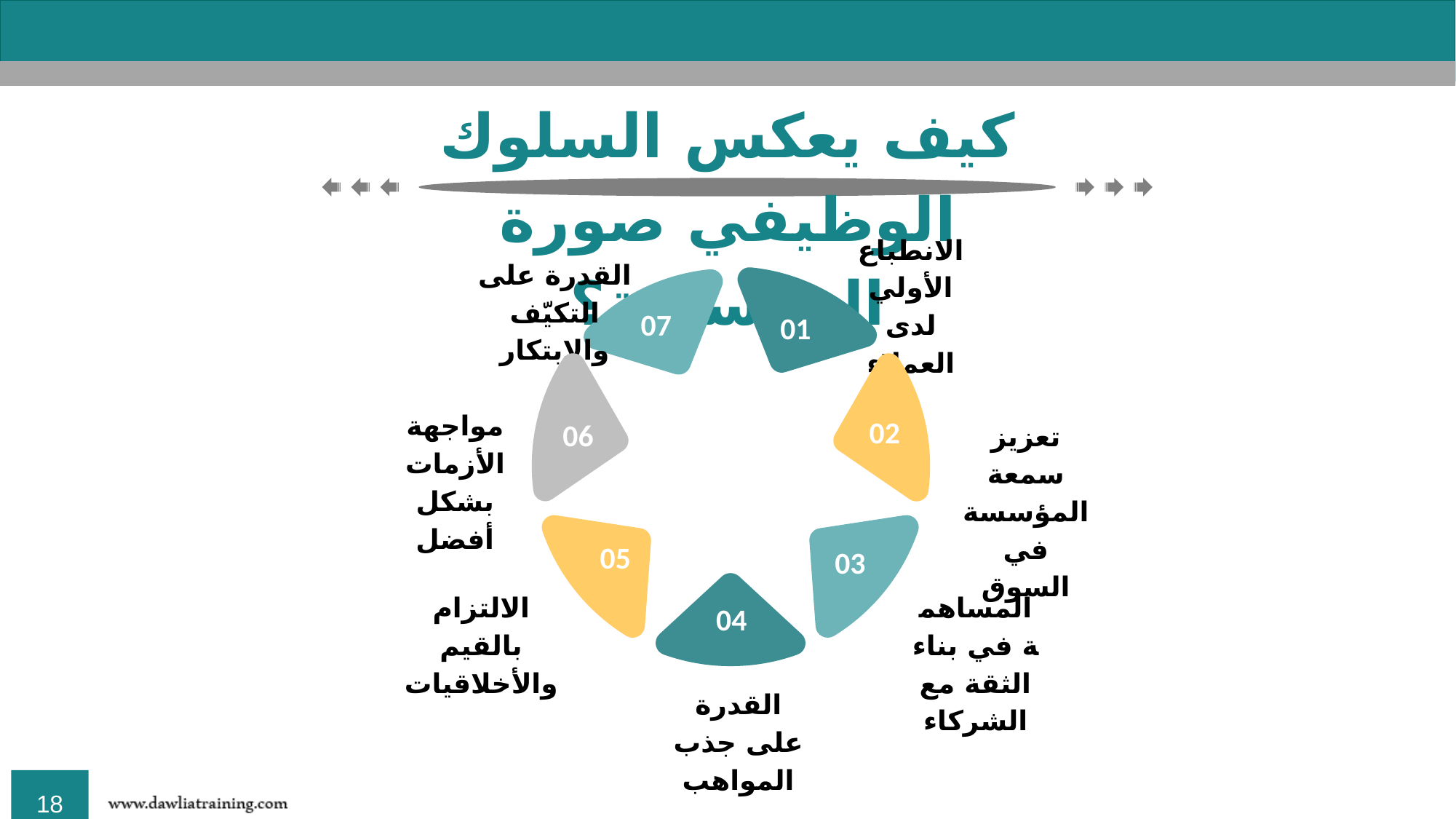

كيف يعكس السلوك الوظيفي صورة المؤسسة؟

الانطباع الأولي لدى العملاء

01
القدرة على التكيّف والابتكار

07

مواجهة الأزمات بشكل أفضل
06

02
تعزيز سمعة المؤسسة في السوق

05
الالتزام بالقيم والأخلاقيات

03
المساهمة في بناء الثقة مع الشركاء

04
القدرة على جذب المواهب